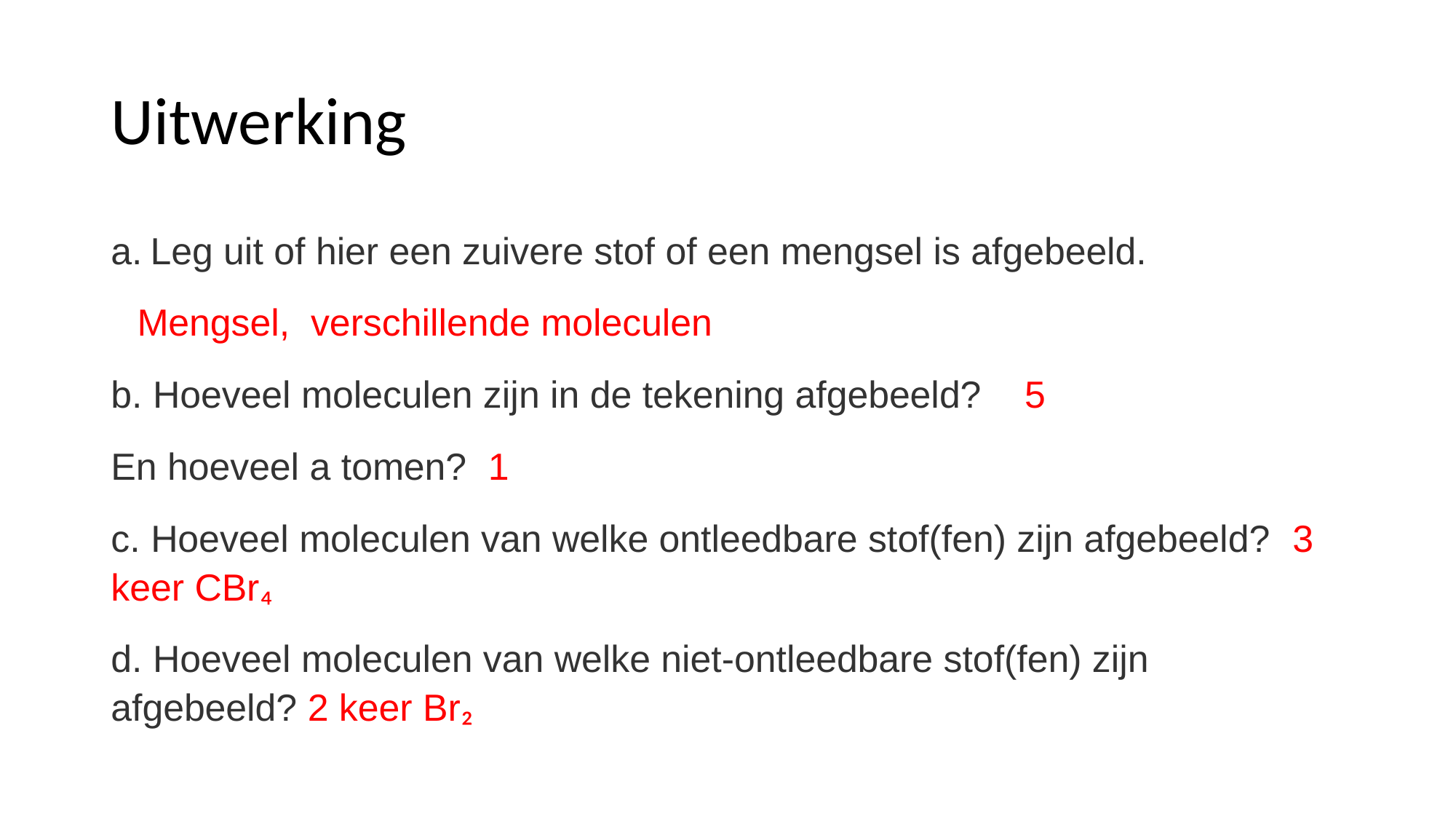

# Uitwerking
Leg uit of hier een zuivere stof of een mengsel is afgebeeld.
Mengsel,  verschillende moleculen
b. Hoeveel moleculen zijn in de tekening afgebeeld?    5
En hoeveel a tomen?  1
c. Hoeveel moleculen van welke ontleedbare stof(fen) zijn afgebeeld?  3 keer CBr₄
d. Hoeveel moleculen van welke niet-ontleedbare stof(fen) zijn afgebeeld? 2 keer Br₂